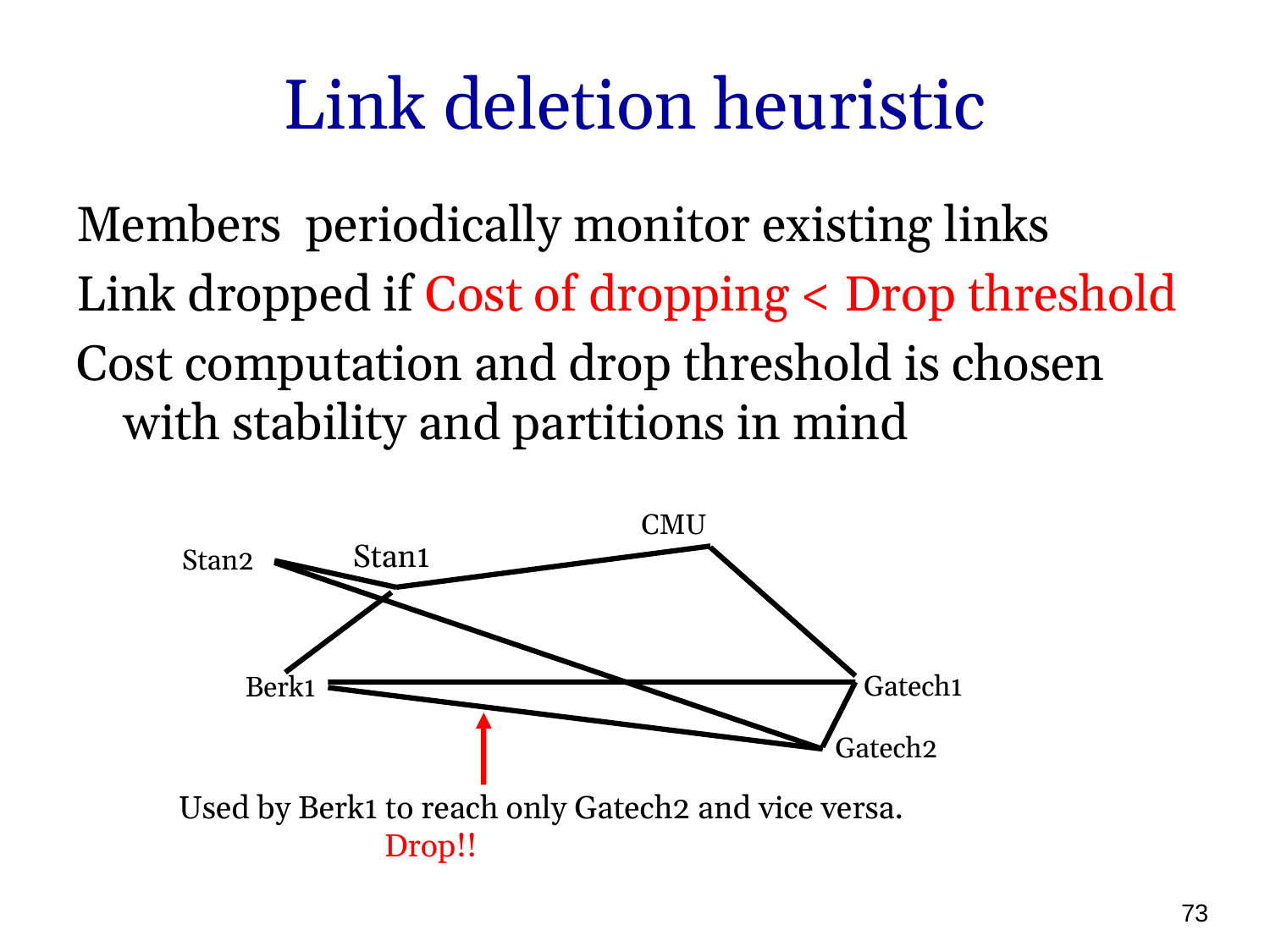

# Link deletion heuristic
Members  periodically monitor existing links
Link dropped if Cost of dropping < Drop threshold
Cost computation and drop threshold is chosen with stability and partitions in mind

CMU
Stan1
Stan2

  Gatech1
Berk1

Gatech2
Used by Berk1 to reach only Gatech2 and vice versa.
                           Drop!!
73